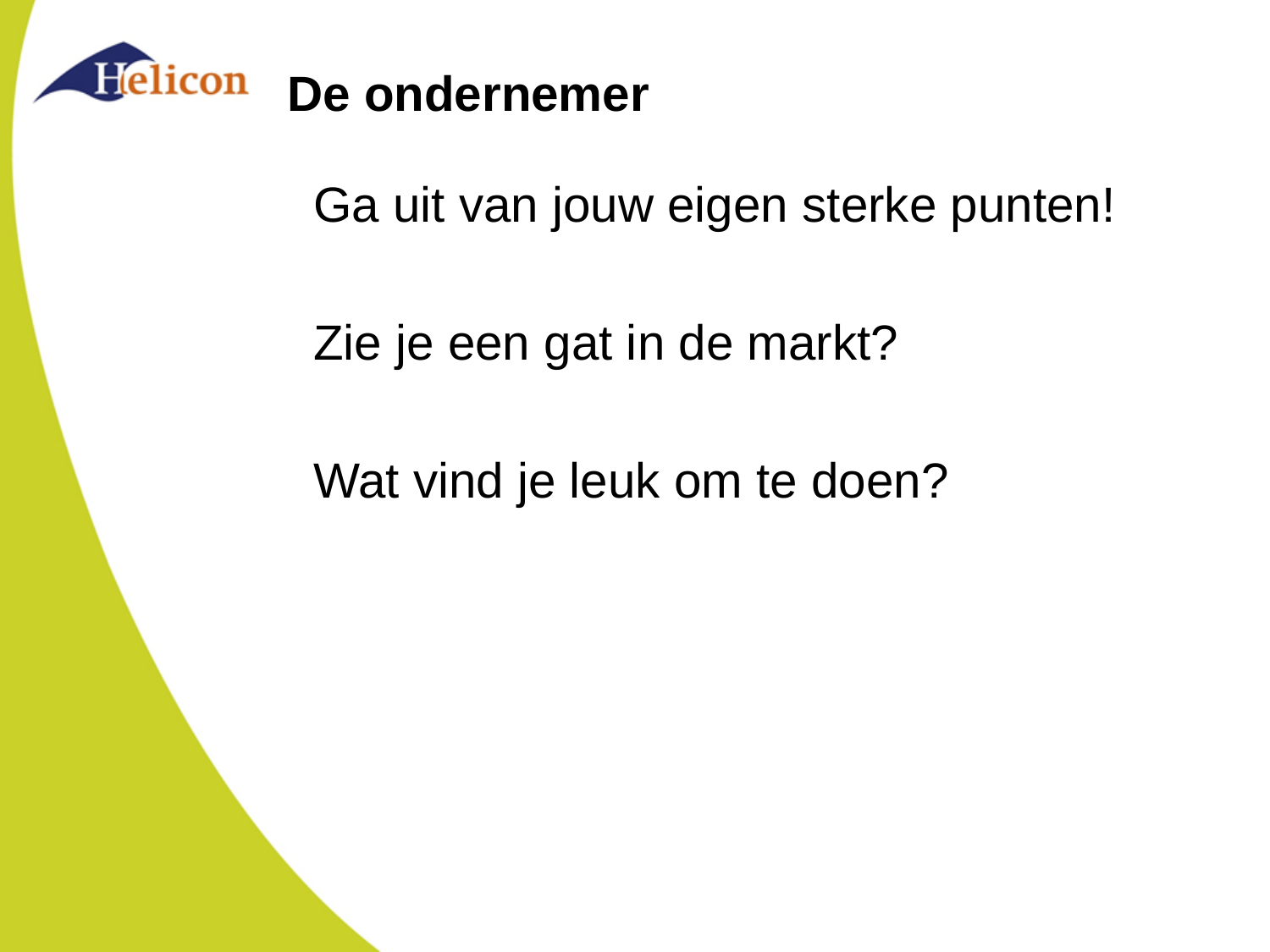

# De ondernemer
Ga uit van jouw eigen sterke punten!

Zie je een gat in de markt?

Wat vind je leuk om te doen?